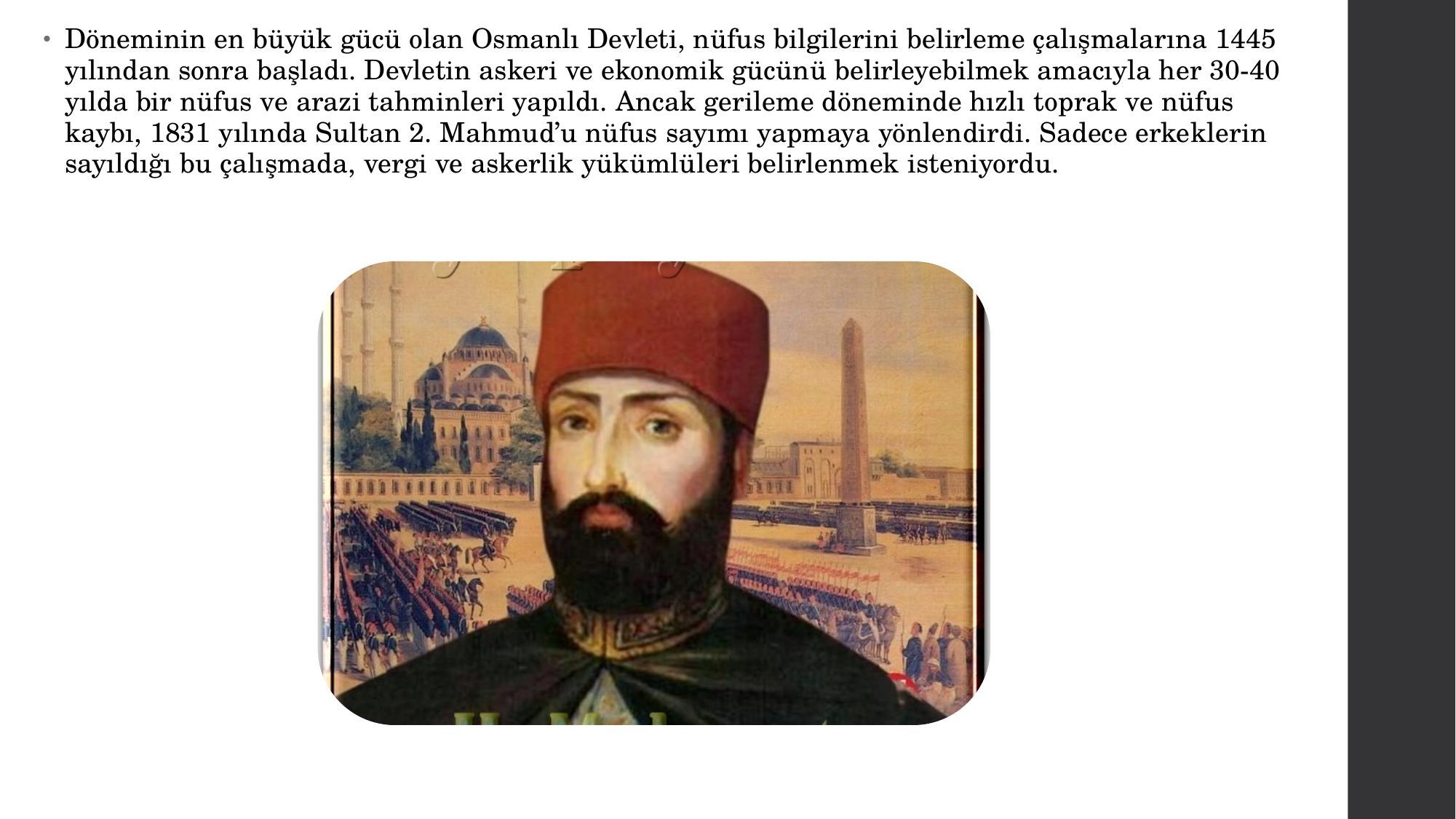

Döneminin en büyük gücü olan Osmanlı Devleti, nüfus bilgilerini belirleme çalışmalarına 1445 yılından sonra başladı. Devletin askeri ve ekonomik gücünü belirleyebilmek amacıyla her 30-40 yılda bir nüfus ve arazi tahminleri yapıldı. Ancak gerileme döneminde hızlı toprak ve nüfus kaybı, 1831 yılında Sultan 2. Mahmud’u nüfus sayımı yapmaya yönlendirdi. Sadece erkeklerin sayıldığı bu çalışmada, vergi ve askerlik yükümlüleri belirlenmek isteniyordu.